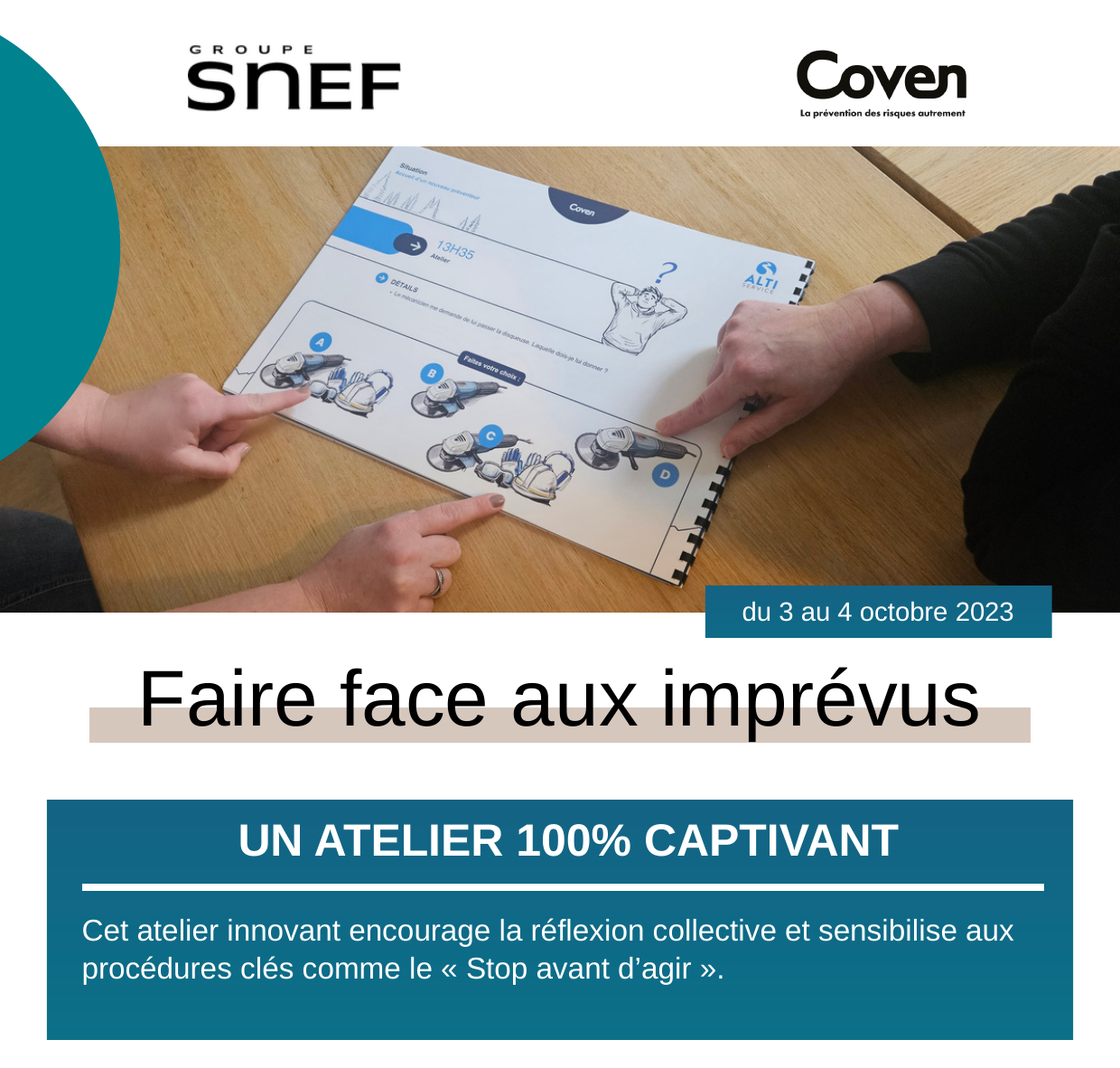

du 3 au 4 octobre 2023
Faire face aux imprévus

UN ATELIER 100% CAPTIVANT

Cet atelier innovant encourage la réflexion collective et sensibilise aux procédures clés comme le « Stop avant d’agir ».